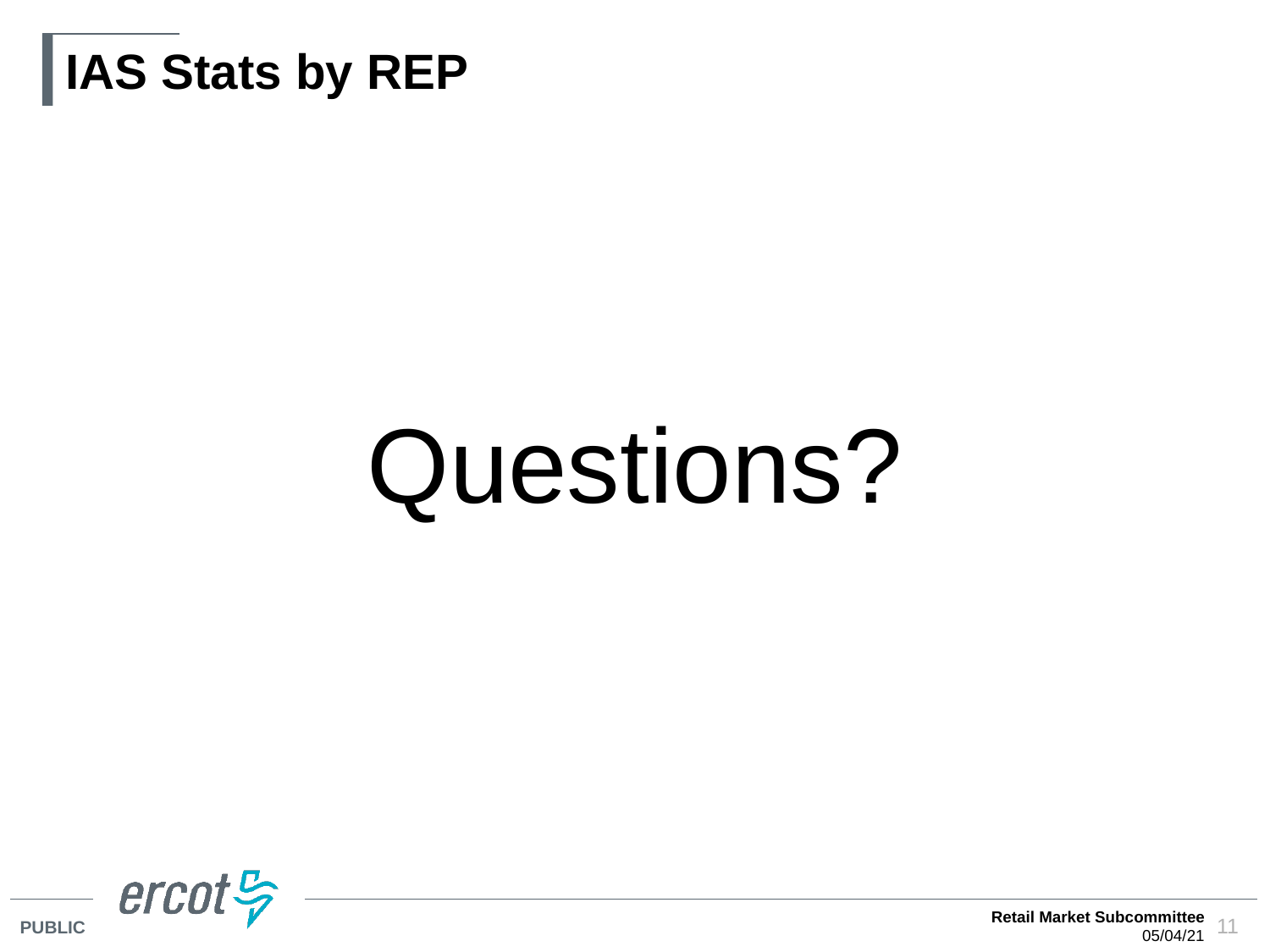

# IAS Stats by REP

Questions?

Retail Market Subcommittee
05/04/21
11